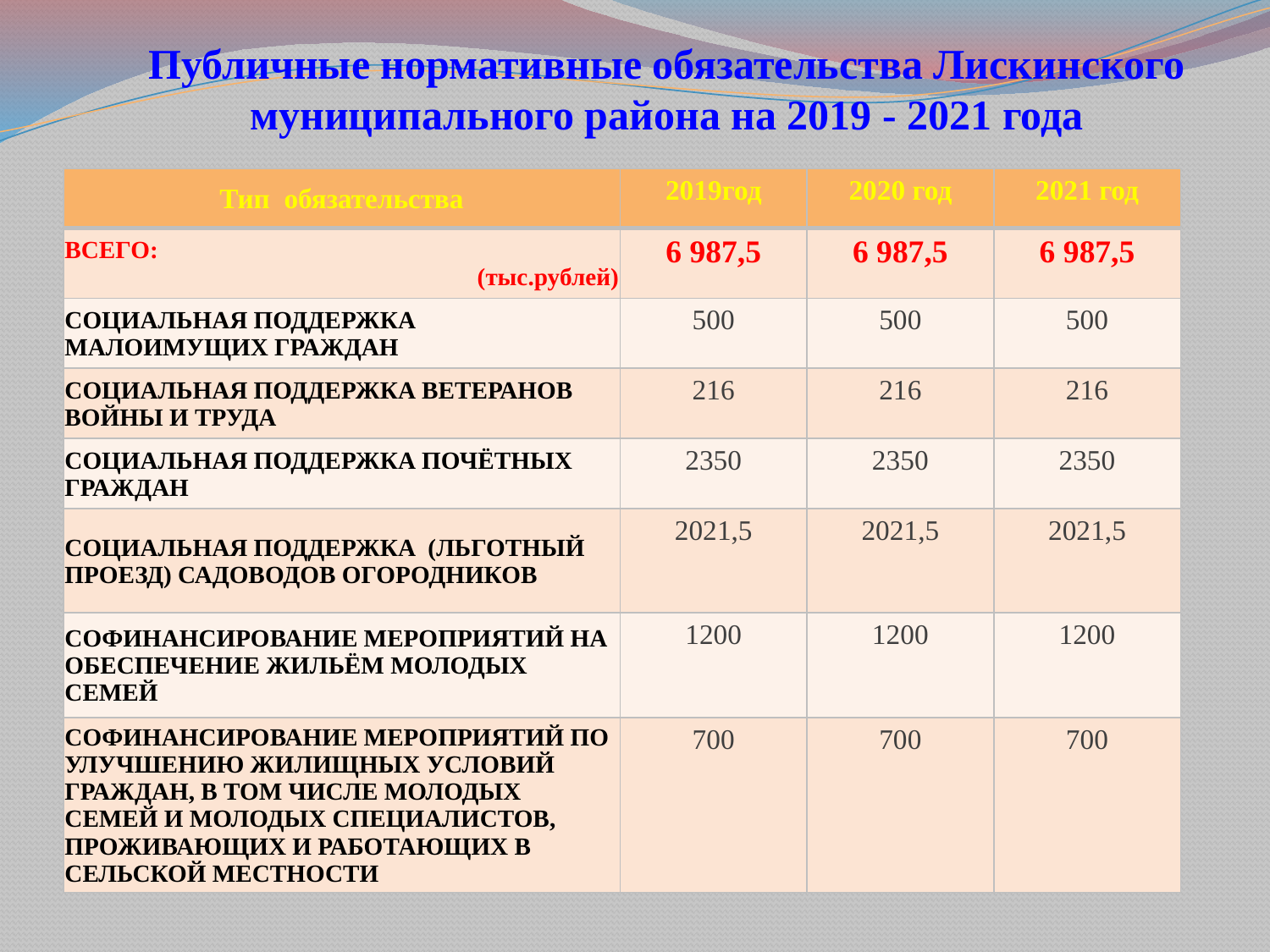

# Публичные нормативные обязательства Лискинского муниципального района на 2019 - 2021 года
| Тип обязательства | 2019год | 2020 год | 2021 год |
| --- | --- | --- | --- |
| ВСЕГО: (тыс.рублей) | 6 987,5 | 6 987,5 | 6 987,5 |
| СОЦИАЛЬНАЯ ПОДДЕРЖКА МАЛОИМУЩИХ ГРАЖДАН | 500 | 500 | 500 |
| СОЦИАЛЬНАЯ ПОДДЕРЖКА ВЕТЕРАНОВ ВОЙНЫ И ТРУДА | 216 | 216 | 216 |
| СОЦИАЛЬНАЯ ПОДДЕРЖКА ПОЧЁТНЫХ ГРАЖДАН | 2350 | 2350 | 2350 |
| СОЦИАЛЬНАЯ ПОДДЕРЖКА (ЛЬГОТНЫЙ ПРОЕЗД) САДОВОДОВ ОГОРОДНИКОВ | 2021,5 | 2021,5 | 2021,5 |
| СОФИНАНСИРОВАНИЕ МЕРОПРИЯТИЙ НА ОБЕСПЕЧЕНИЕ ЖИЛЬЁМ МОЛОДЫХ СЕМЕЙ | 1200 | 1200 | 1200 |
| СОФИНАНСИРОВАНИЕ МЕРОПРИЯТИЙ ПО УЛУЧШЕНИЮ ЖИЛИЩНЫХ УСЛОВИЙ ГРАЖДАН, В ТОМ ЧИСЛЕ МОЛОДЫХ СЕМЕЙ И МОЛОДЫХ СПЕЦИАЛИСТОВ, ПРОЖИВАЮЩИХ И РАБОТАЮЩИХ В СЕЛЬСКОЙ МЕСТНОСТИ | 700 | 700 | 700 |